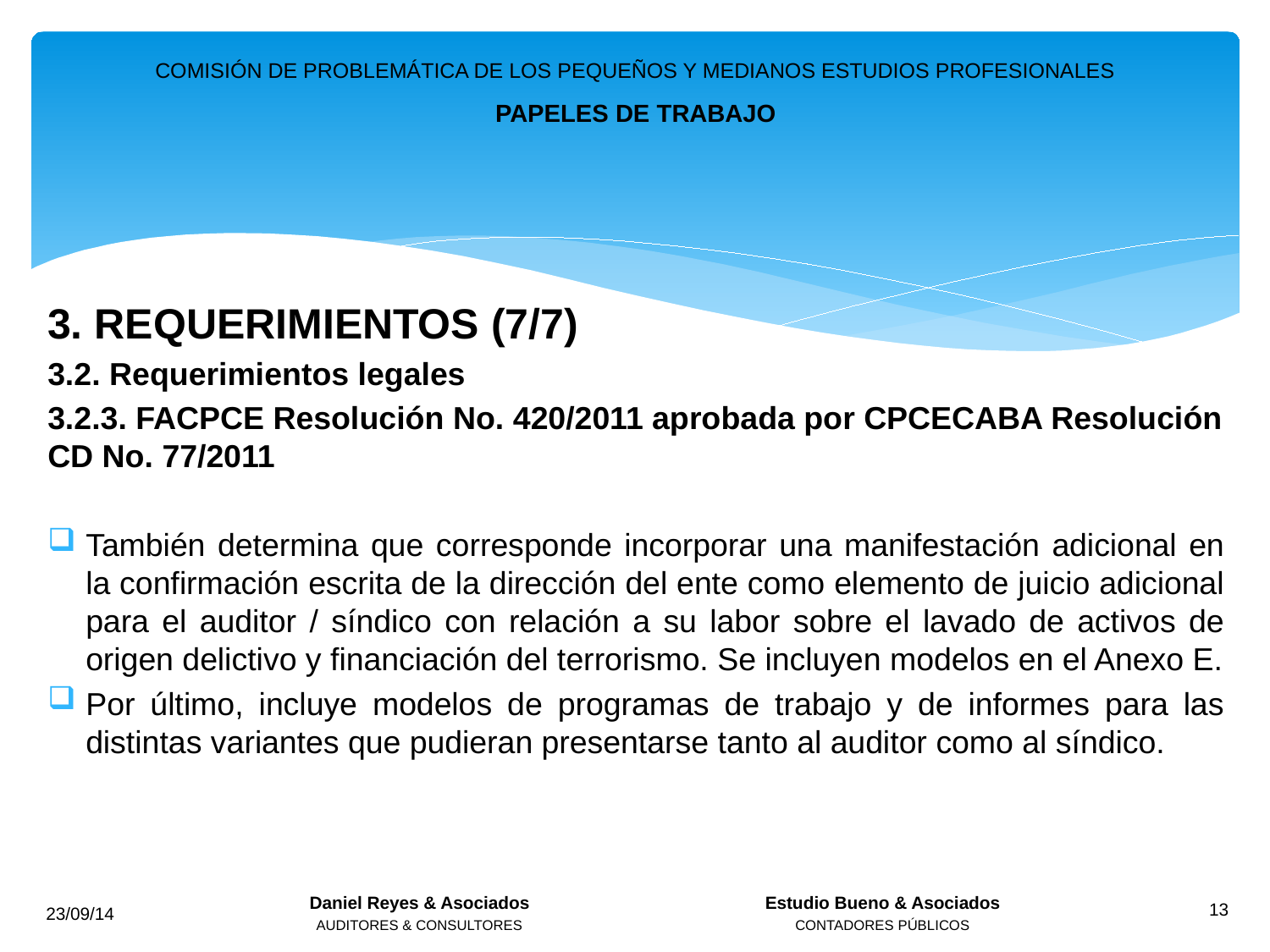

COMISIÓN DE PROBLEMÁTICA DE LOS PEQUEÑOS Y MEDIANOS ESTUDIOS PROFESIONALES
PAPELES DE TRABAJO
3. REQUERIMIENTOS (7/7)
3.2. Requerimientos legales
3.2.3. FACPCE Resolución No. 420/2011 aprobada por CPCECABA Resolución CD No. 77/2011

También determina que corresponde incorporar una manifestación adicional en la confirmación escrita de la dirección del ente como elemento de juicio adicional para el auditor / síndico con relación a su labor sobre el lavado de activos de origen delictivo y financiación del terrorismo. Se incluyen modelos en el Anexo E.
Por último, incluye modelos de programas de trabajo y de informes para las distintas variantes que pudieran presentarse tanto al auditor como al síndico.

Daniel Reyes & Asociados
AUDITORES & CONSULTORES
Estudio Bueno & Asociados
CONTADORES PÚBLICOS
23/09/14
13